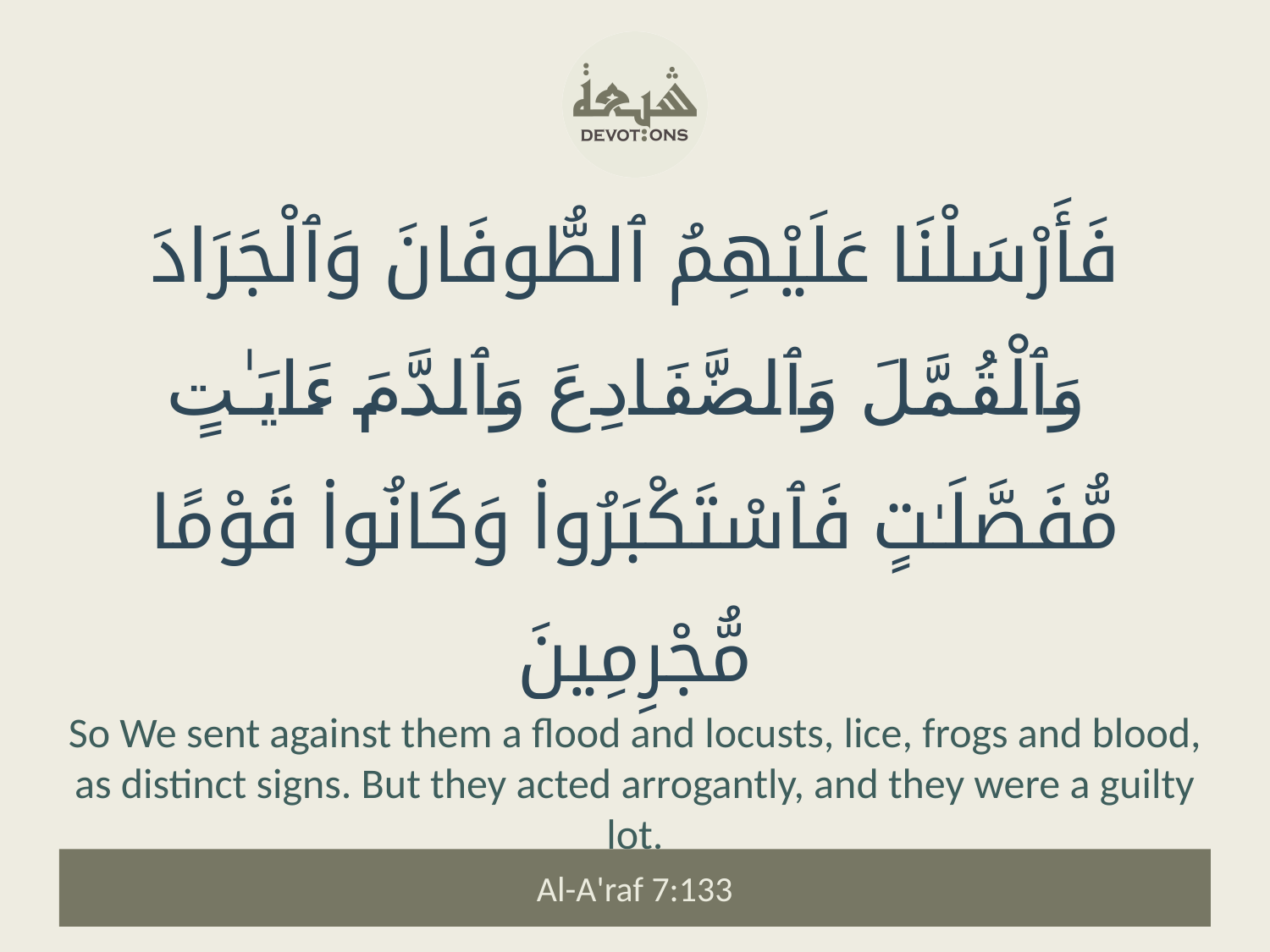

فَأَرْسَلْنَا عَلَيْهِمُ ٱلطُّوفَانَ وَٱلْجَرَادَ وَٱلْقُمَّلَ وَٱلضَّفَادِعَ وَٱلدَّمَ ءَايَـٰتٍ مُّفَصَّلَـٰتٍ فَٱسْتَكْبَرُوا۟ وَكَانُوا۟ قَوْمًا مُّجْرِمِينَ
So We sent against them a flood and locusts, lice, frogs and blood, as distinct signs. But they acted arrogantly, and they were a guilty lot.
Al-A'raf 7:133